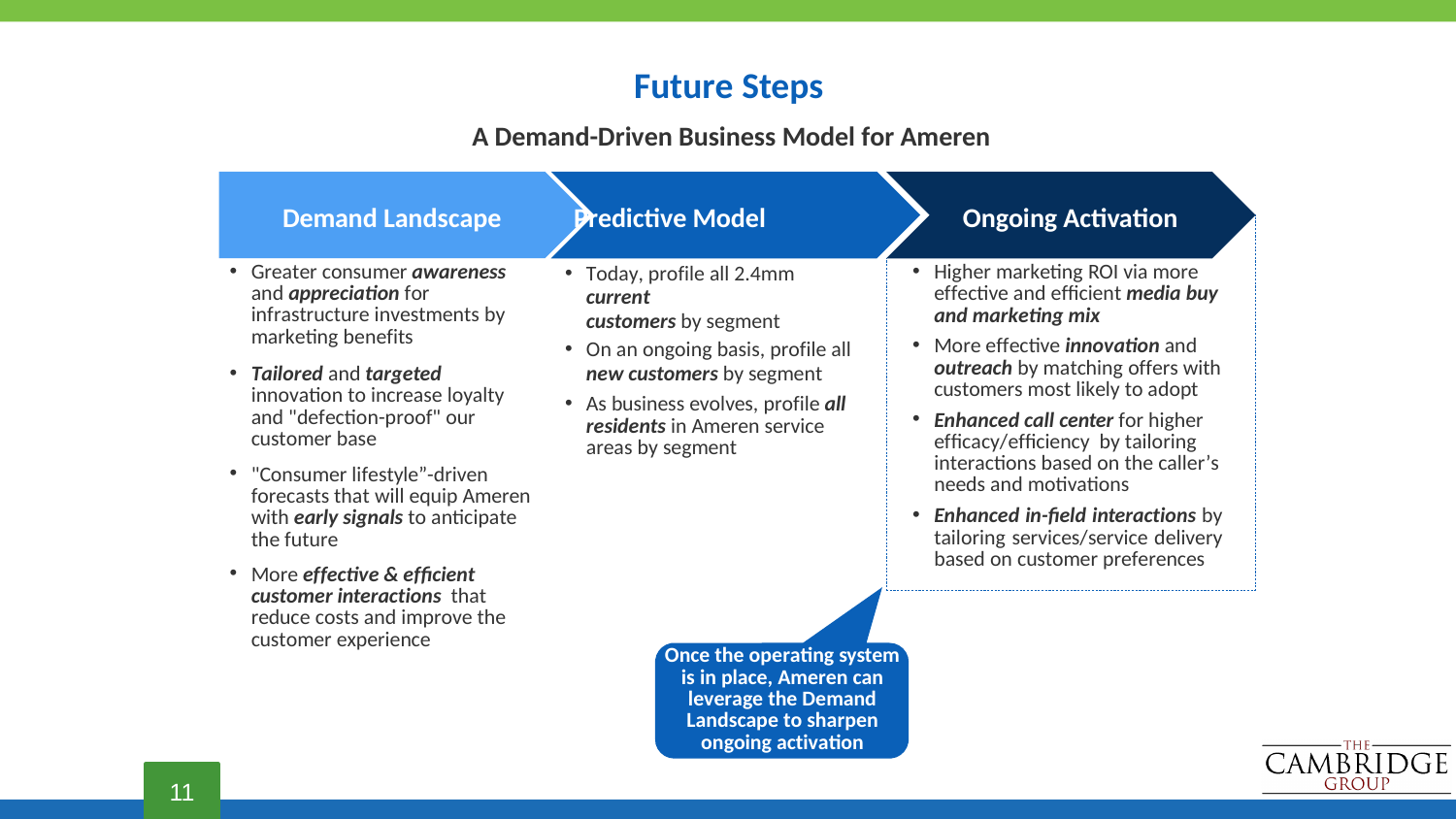

# Future Steps
A Demand-Driven Business Model for Ameren

Demand Landscape	Predictive Model
Ongoing Activation

Greater consumer awareness and appreciation for infrastructure investments by marketing benefits
Today, profile all 2.4mm current
customers by segment
On an ongoing basis, profile all
new customers by segment
As business evolves, profile all residents in Ameren service areas by segment
Higher marketing ROI via more effective and efficient media buy and marketing mix
More effective innovation and outreach by matching offers with customers most likely to adopt
Enhanced call center for higher efficacy/efficiency  by tailoring interactions based on the caller’s needs and motivations
Enhanced in-field interactions by tailoring services/service delivery based on customer preferences
Tailored and targeted innovation to increase loyalty and "defection-proof" our customer base
"Consumer lifestyle”-driven forecasts that will equip Ameren with early signals to anticipate the future
More effective & efficient customer interactions  that reduce costs and improve the customer experience

Once the operating system is in place, Ameren can leverage the Demand Landscape to sharpen
ongoing activation
11